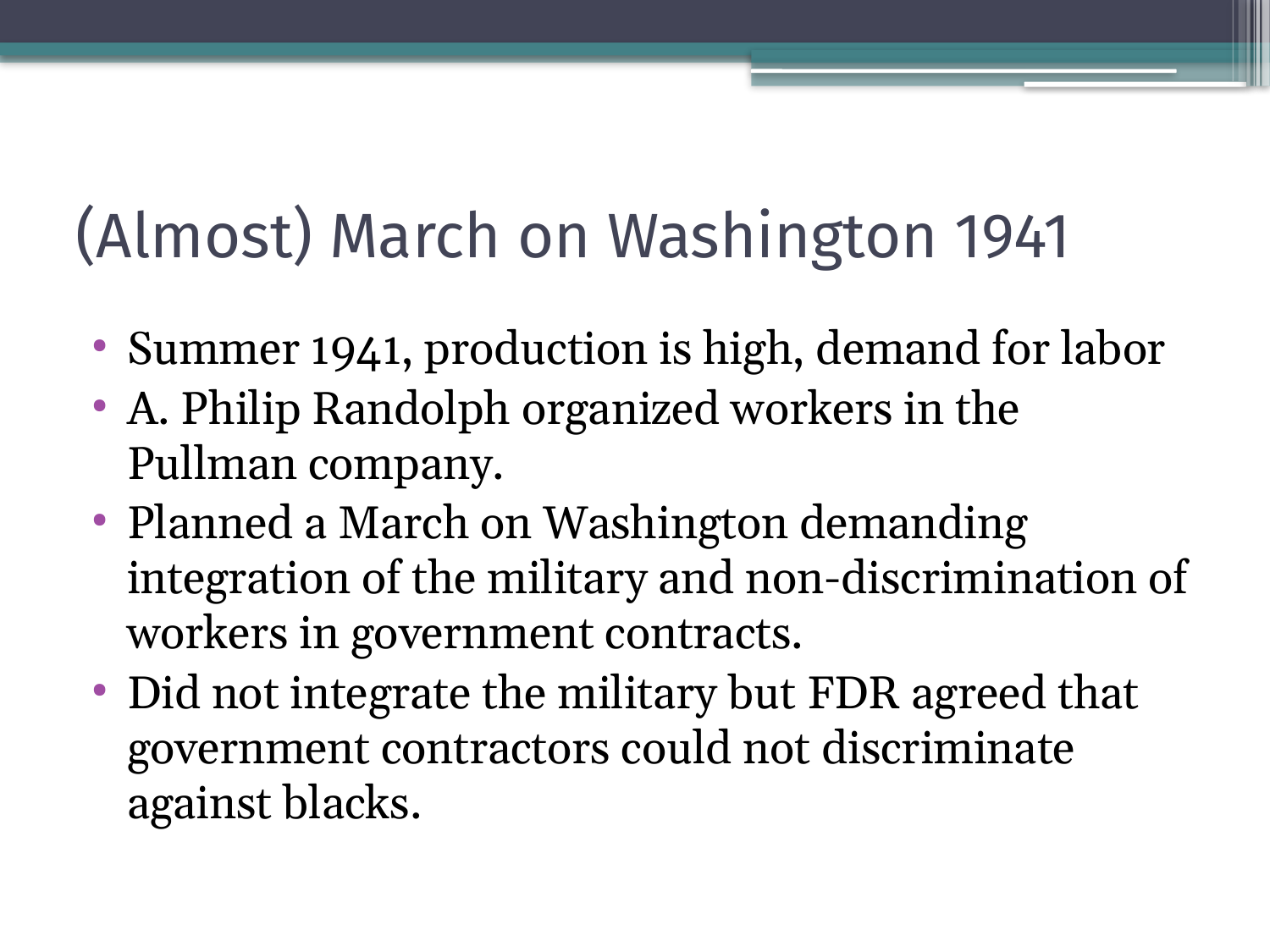

# (Almost) March on Washington 1941
Summer 1941, production is high, demand for labor
A. Philip Randolph organized workers in the Pullman company.
Planned a March on Washington demanding integration of the military and non-discrimination of workers in government contracts.
Did not integrate the military but FDR agreed that government contractors could not discriminate against blacks.